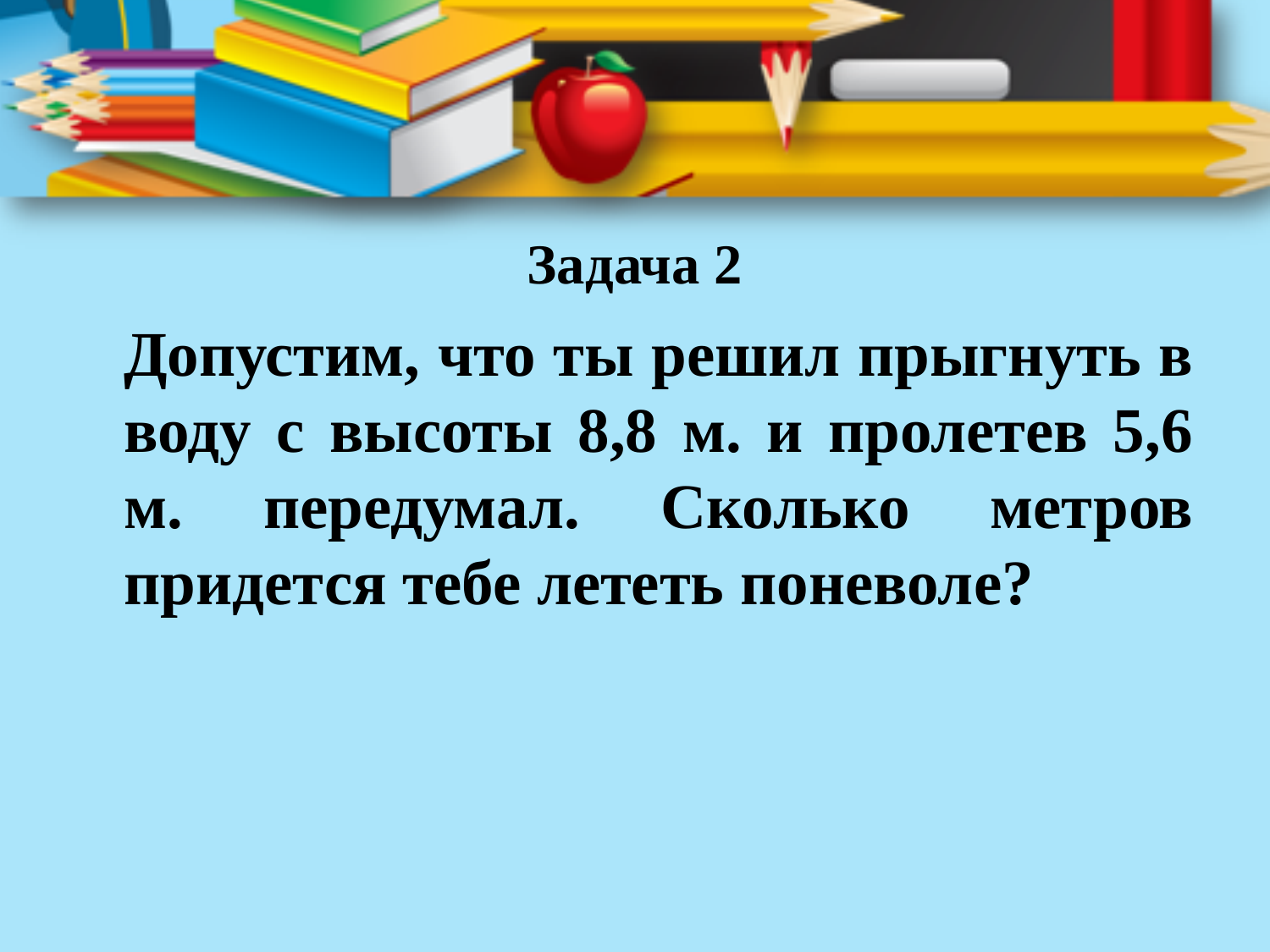

# Задача 2
	Допустим, что ты решил прыгнуть в воду с высоты 8,8 м. и пролетев 5,6 м. передумал. Сколько метров придется тебе лететь поневоле?